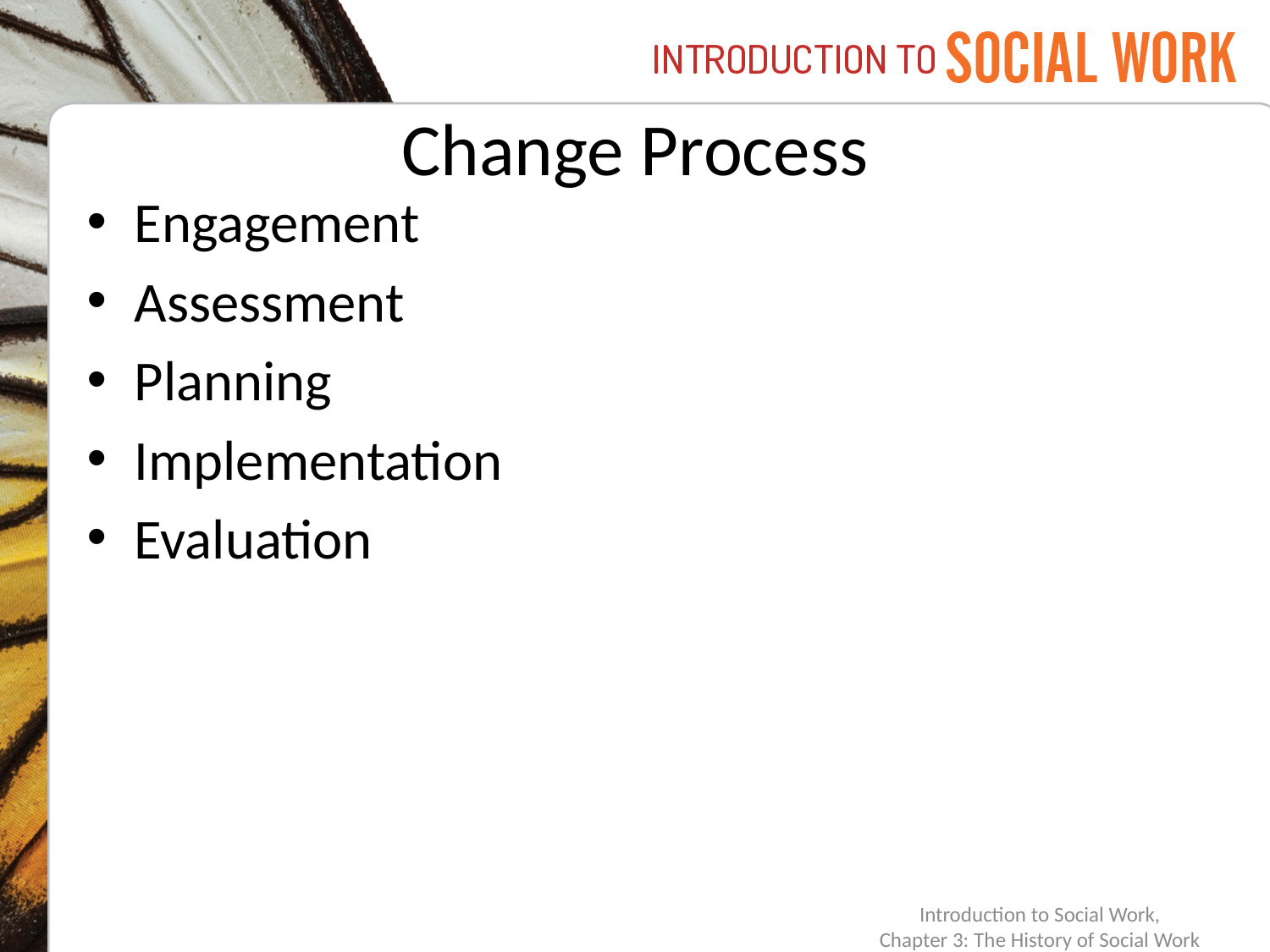

# Change Process
Engagement
Assessment
Planning
Implementation
Evaluation
Introduction to Social Work,
Chapter 3: The History of Social Work